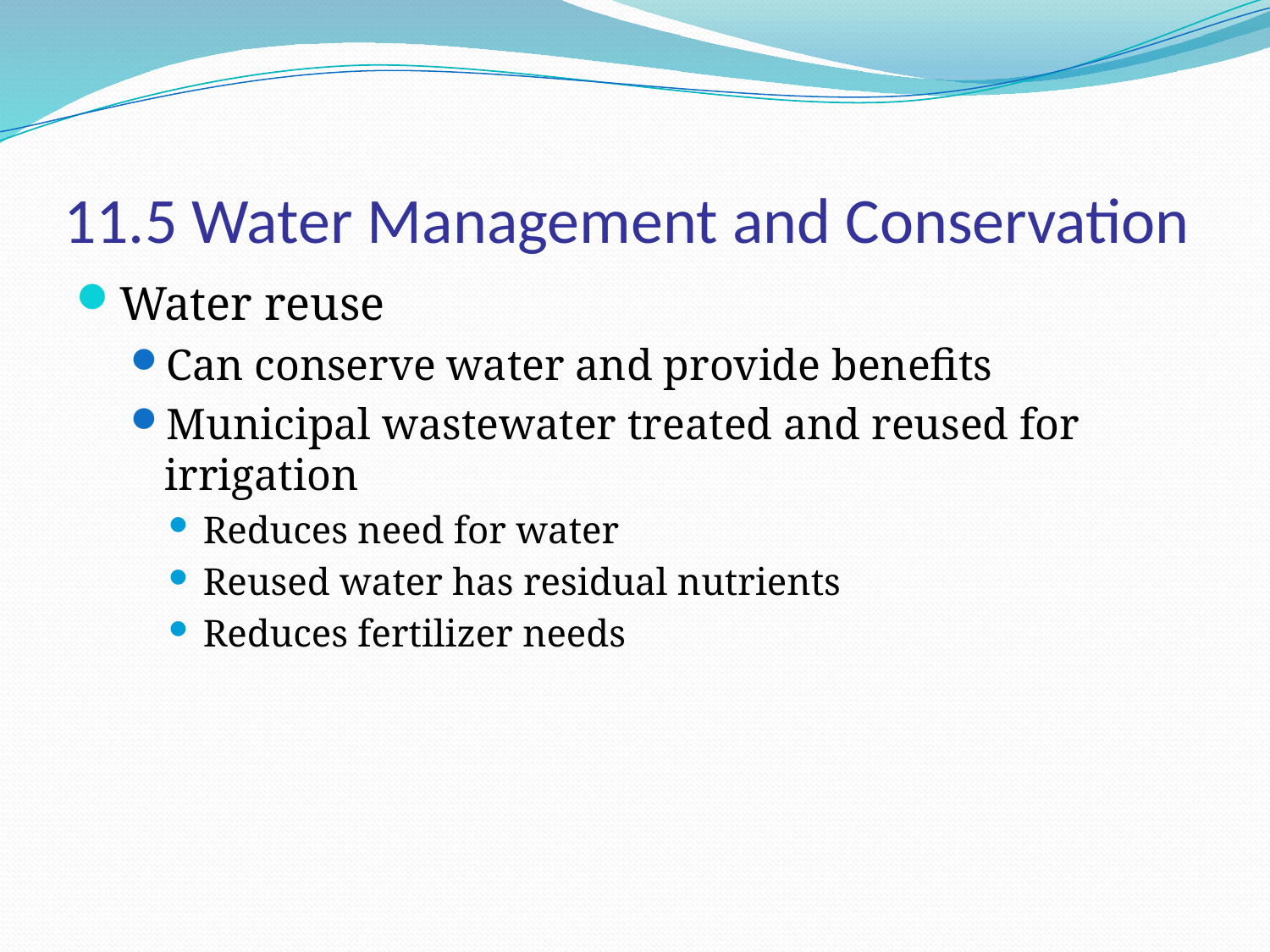

# 11.5 Water Management and Conservation
Water reuse
Can conserve water and provide benefits
Municipal wastewater treated and reused for irrigation
Reduces need for water
Reused water has residual nutrients
Reduces fertilizer needs